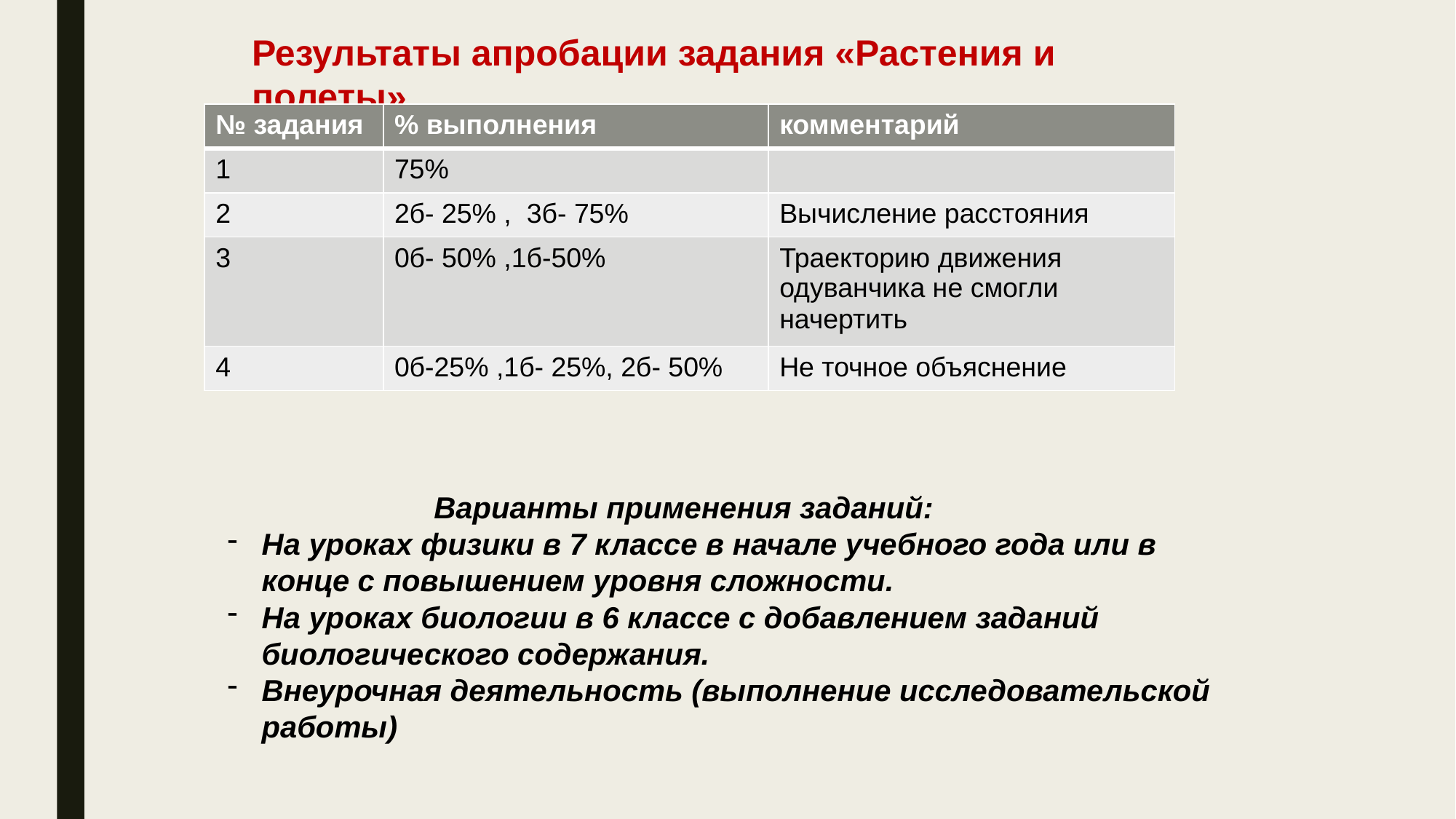

Результаты апробации задания «Растения и полеты»
| № задания | % выполнения | комментарий |
| --- | --- | --- |
| 1 | 75% |  |
| 2 | 2б- 25% , 3б- 75% | Вычисление расстояния |
| 3 | 0б- 50% ,1б-50% | Траекторию движения одуванчика не смогли начертить |
| 4 | 0б-25% ,1б- 25%, 2б- 50% | Не точное объяснение |
                           Варианты применения заданий:
На уроках физики в 7 классе в начале учебного года или в конце с повышением уровня сложности.
На уроках биологии в 6 классе с добавлением заданий биологического содержания.
Внеурочная деятельность (выполнение исследовательской работы)